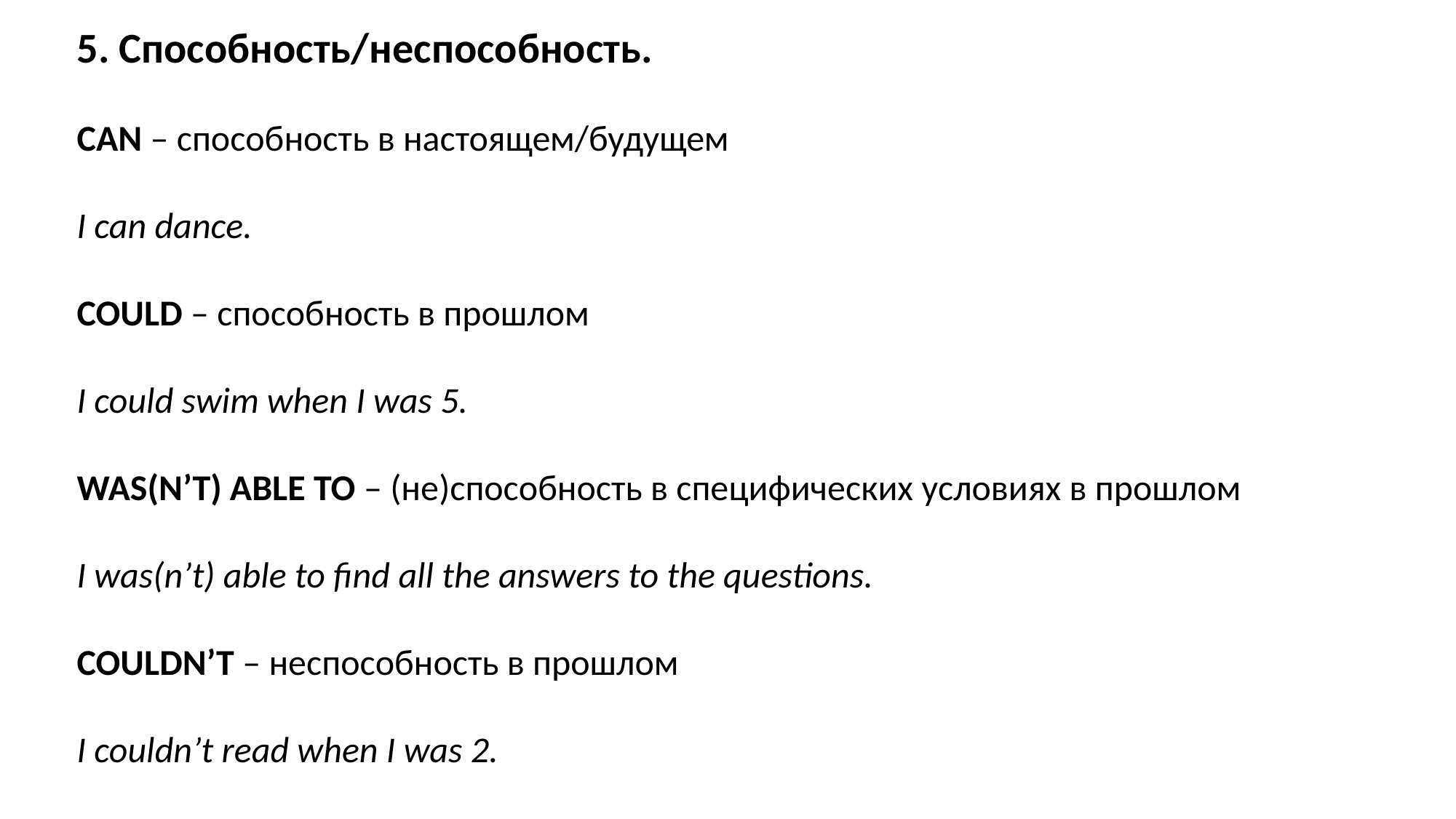

5. Способность/неспособность.

CAN – способность в настоящем/будущем

I can dance.

COULD – способность в прошлом

I could swim when I was 5.

WAS(N’T) ABLE TO – (не)способность в специфических условиях в прошлом

I was(n’t) able to find all the answers to the questions.

COULDN’T – неспособность в прошлом

I couldn’t read when I was 2.